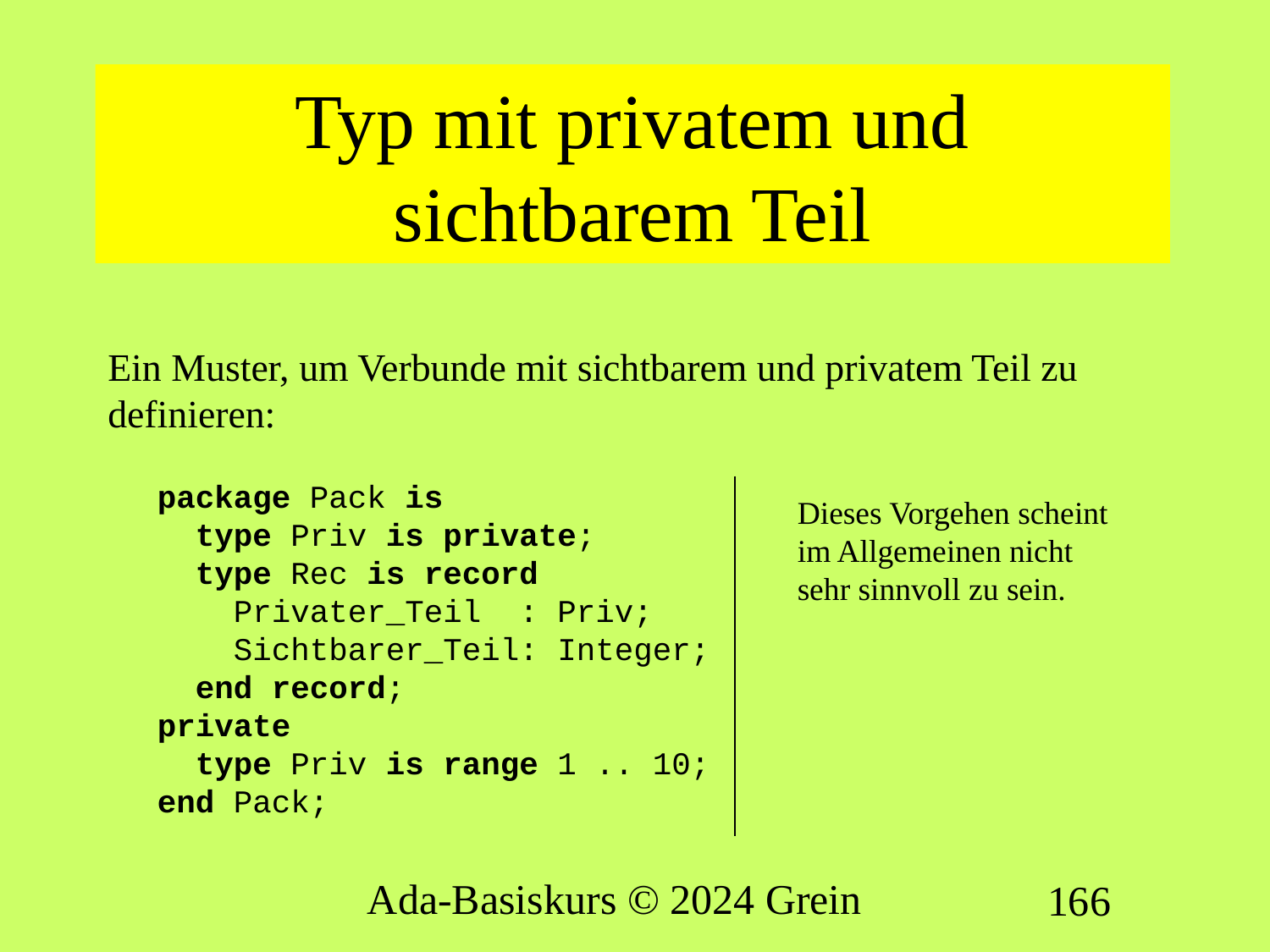

# Typ mit privatem und sichtbarem Teil
Ein Muster, um Verbunde mit sichtbarem und privatem Teil zu definieren:

package Pack is
  type Priv is private;
  type Rec is record
    Privater_Teil  : Priv;
    Sichtbarer_Teil: Integer;
  end record;
private
  type Priv is range 1 .. 10;
end Pack;

Dieses Vorgehen scheint im Allgemeinen nicht sehr sinnvoll zu sein.
Ada-Basiskurs © 2024 Grein
166